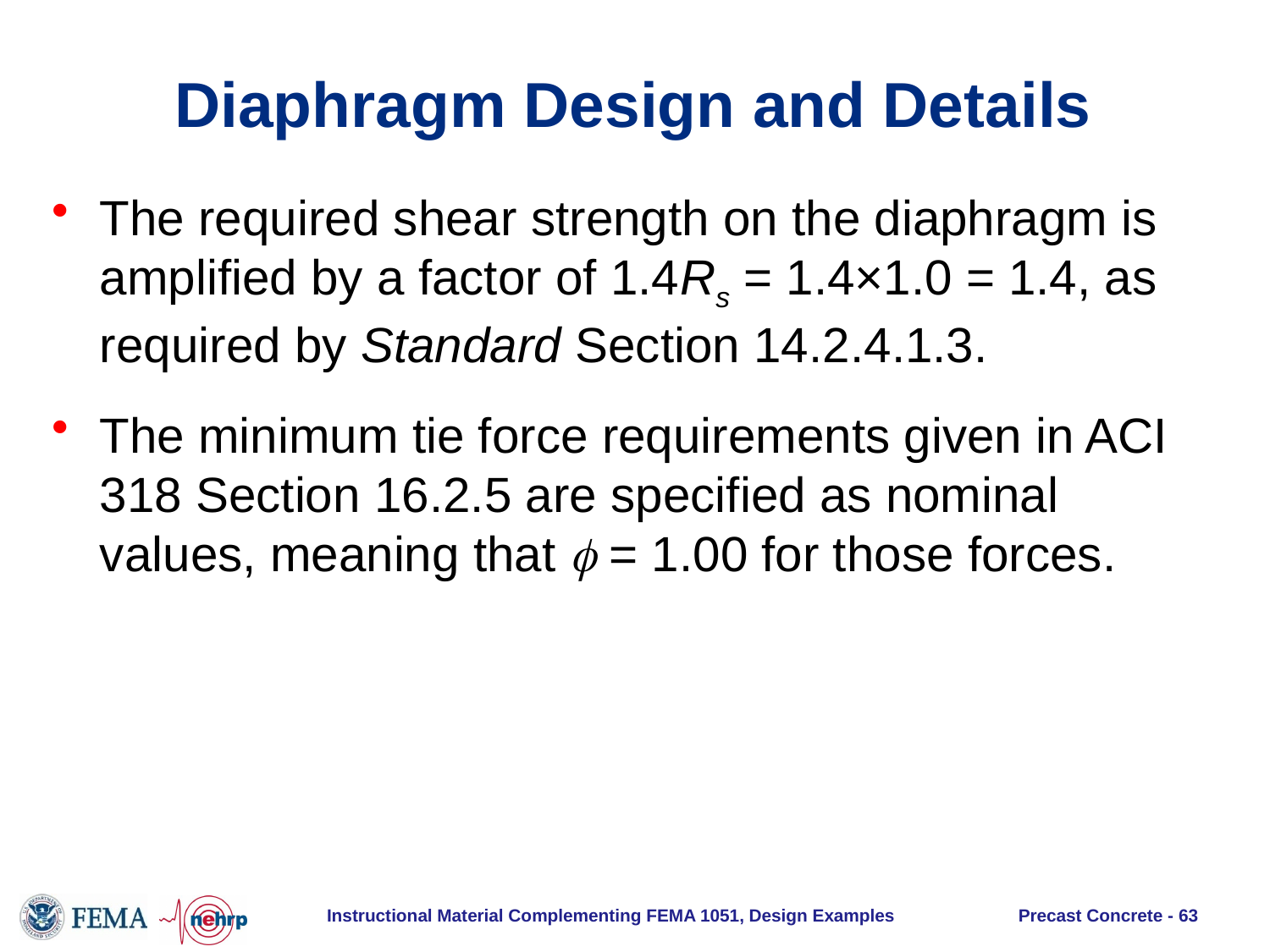

# Diaphragm Design and Details
The required shear strength on the diaphragm is amplified by a factor of 1.4Rs = 1.4×1.0 = 1.4, as required by Standard Section 14.2.4.1.3.
The minimum tie force requirements given in ACI 318 Section 16.2.5 are specified as nominal values, meaning that φ = 1.00 for those forces.